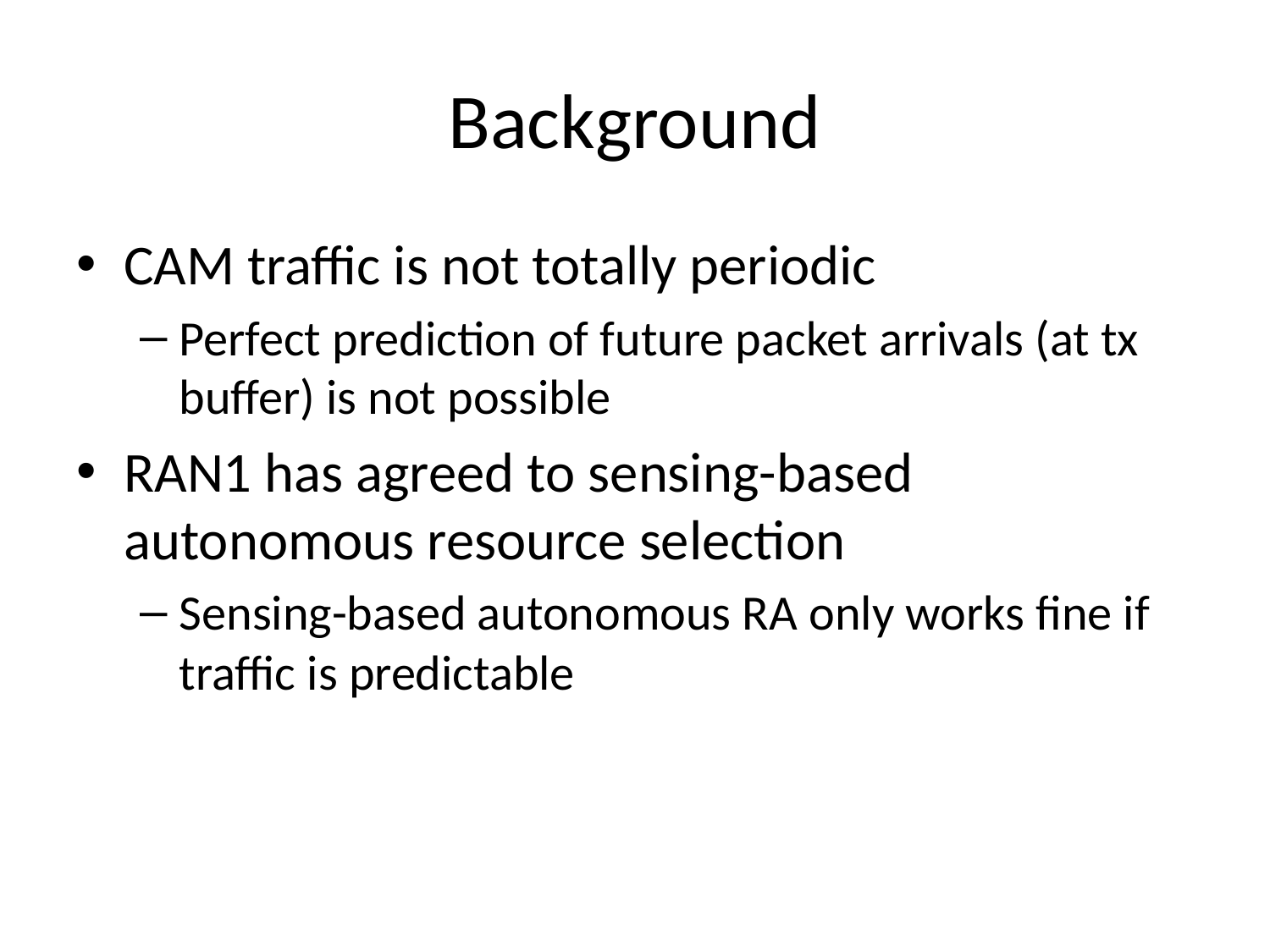

# Background
CAM traffic is not totally periodic
Perfect prediction of future packet arrivals (at tx buffer) is not possible
RAN1 has agreed to sensing-based autonomous resource selection
Sensing-based autonomous RA only works fine if traffic is predictable